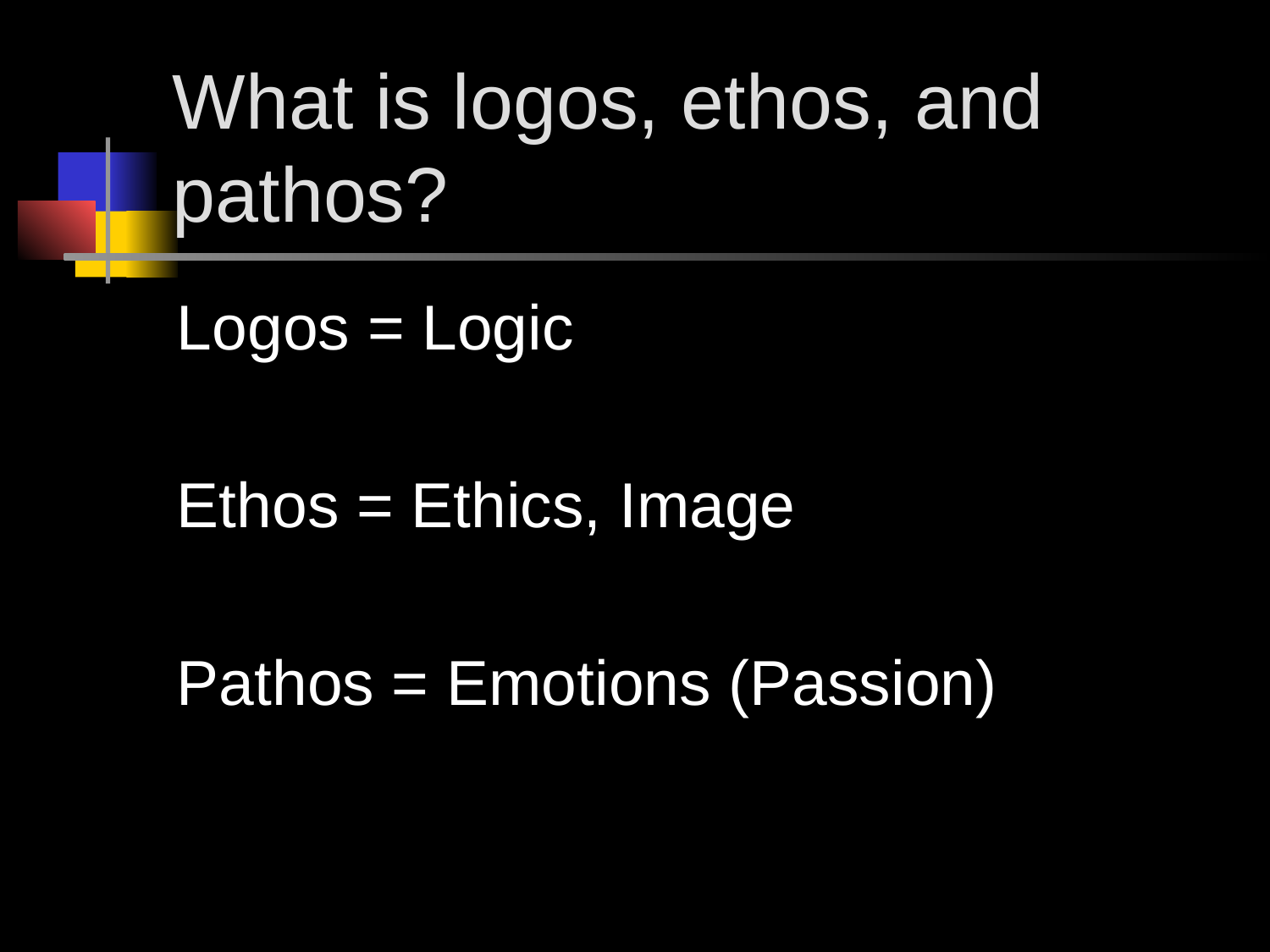

# What is logos, ethos, and pathos?
Logos = Logic

Ethos = Ethics, Image

Pathos = Emotions (Passion)